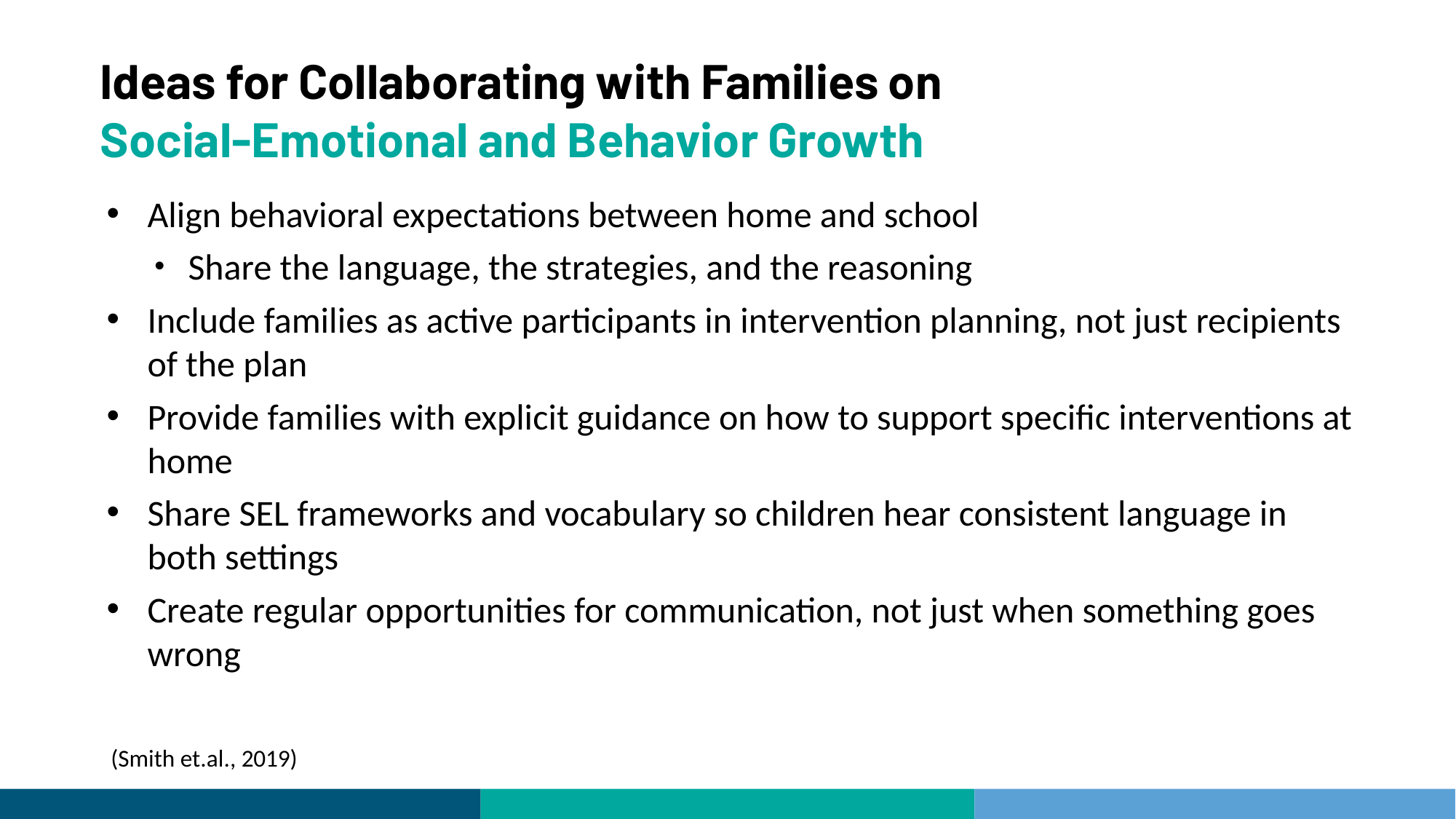

# Ideas for Collaborating with Families on Social-Emotional and Behavior Growth
Align behavioral expectations between home and school
Share the language, the strategies, and the reasoning
Include families as active participants in intervention planning, not just recipients of the plan
Provide families with explicit guidance on how to support specific interventions at home
Share SEL frameworks and vocabulary so children hear consistent language in both settings
Create regular opportunities for communication, not just when something goes wrong
(Smith et.al., 2019)